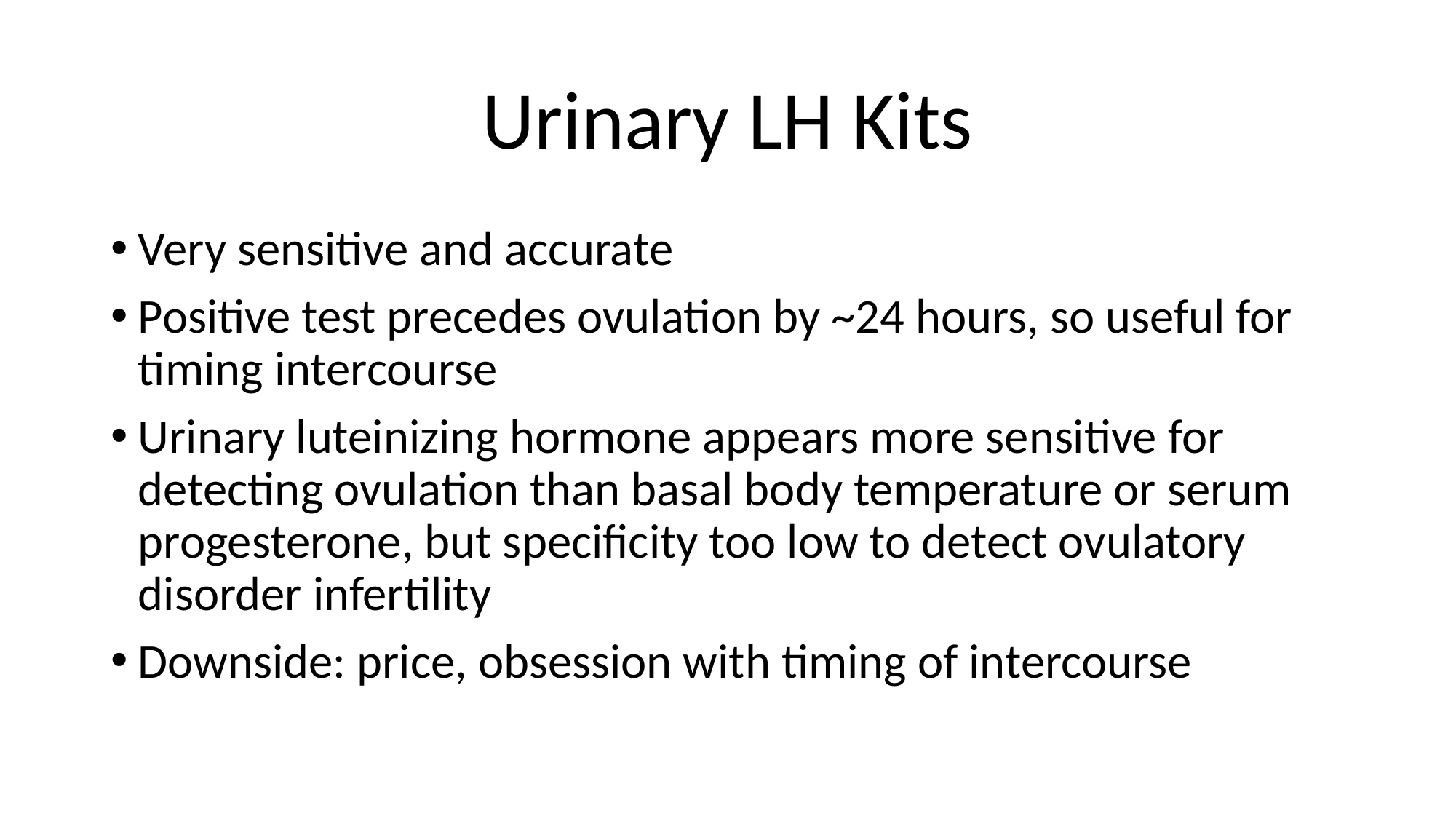

# Urinary LH Kits
Very sensitive and accurate
Positive test precedes ovulation by ~24 hours, so useful for timing intercourse
Urinary luteinizing hormone appears more sensitive for detecting ovulation than basal body temperature or serum progesterone, but specificity too low to detect ovulatory disorder infertility
Downside: price, obsession with timing of intercourse